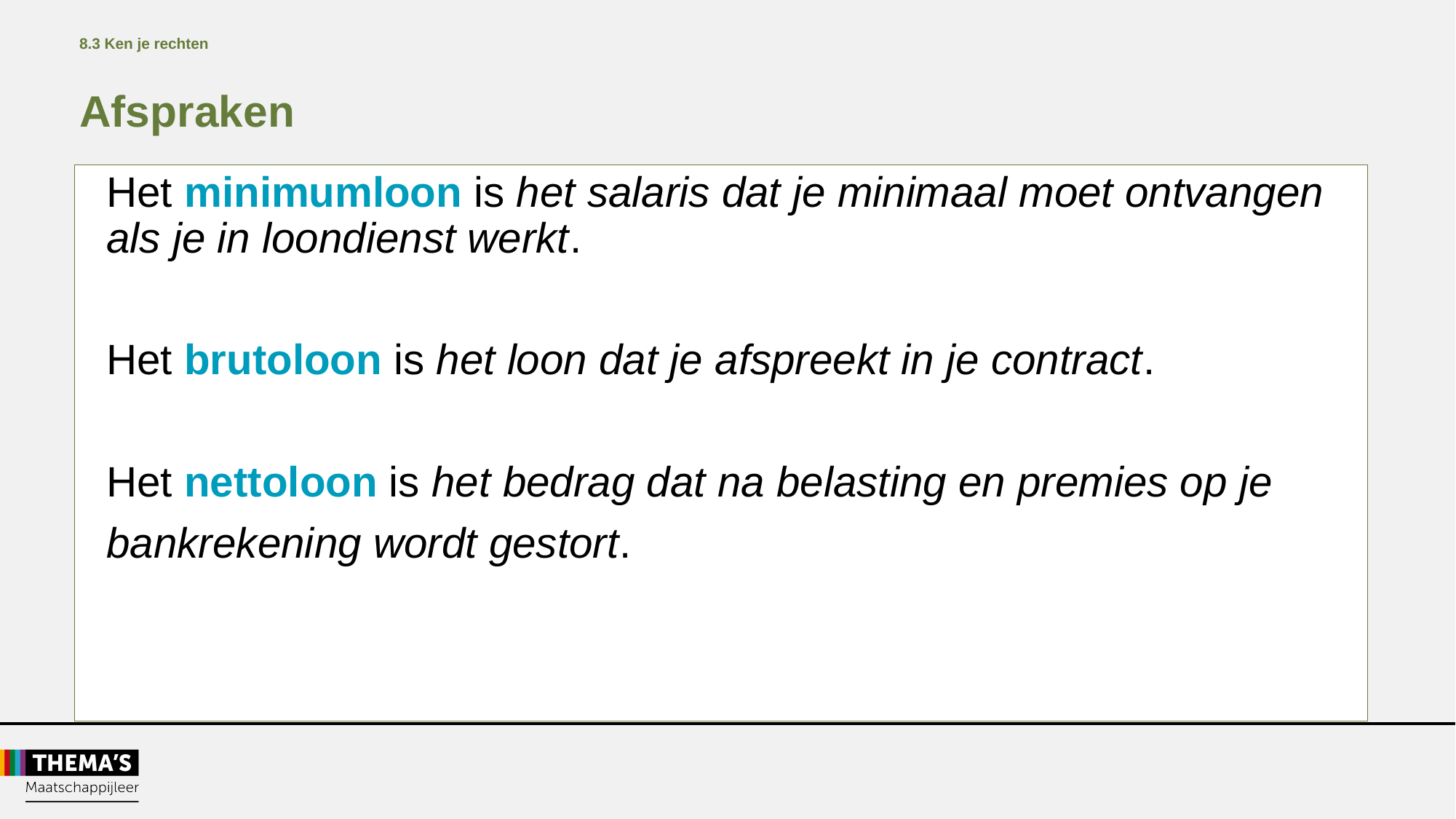

8.3 Ken je rechten
Afspraken
Het minimumloon is het salaris dat je minimaal moet ontvangen als je in loondienst werkt.

Het brutoloon is het loon dat je afspreekt in je contract.

Het nettoloon is het bedrag dat na belasting en premies op je
bankrekening wordt gestort.